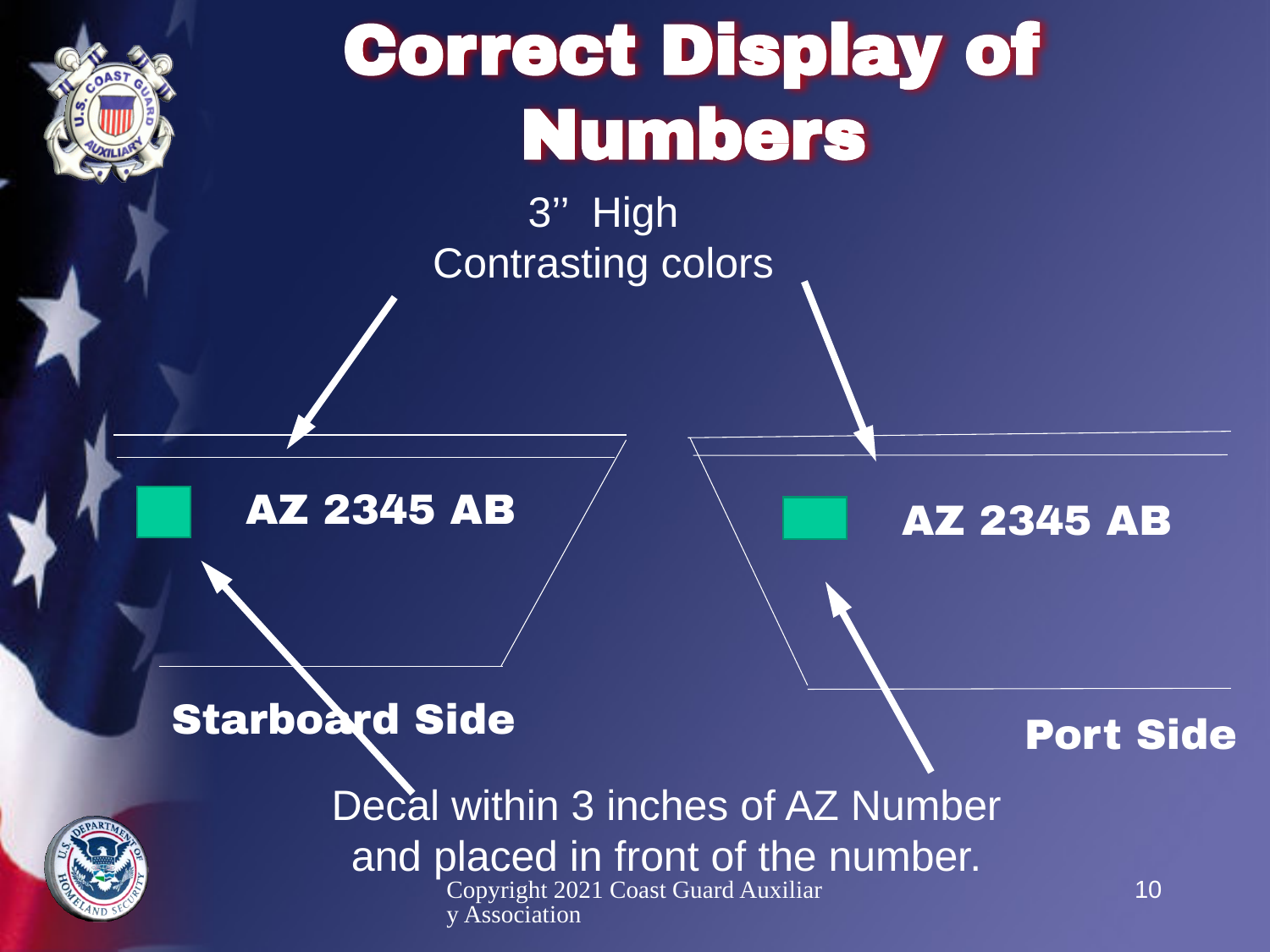

Correct Display of Numbers
3’’  High
Contrasting colors
AZ 2345 AB

AZ 2345 AB

Starboard Side
Port Side
Decal within 3 inches of AZ Number
and placed in front of the number.
Copyright 2021 Coast Guard Auxiliary Association
10